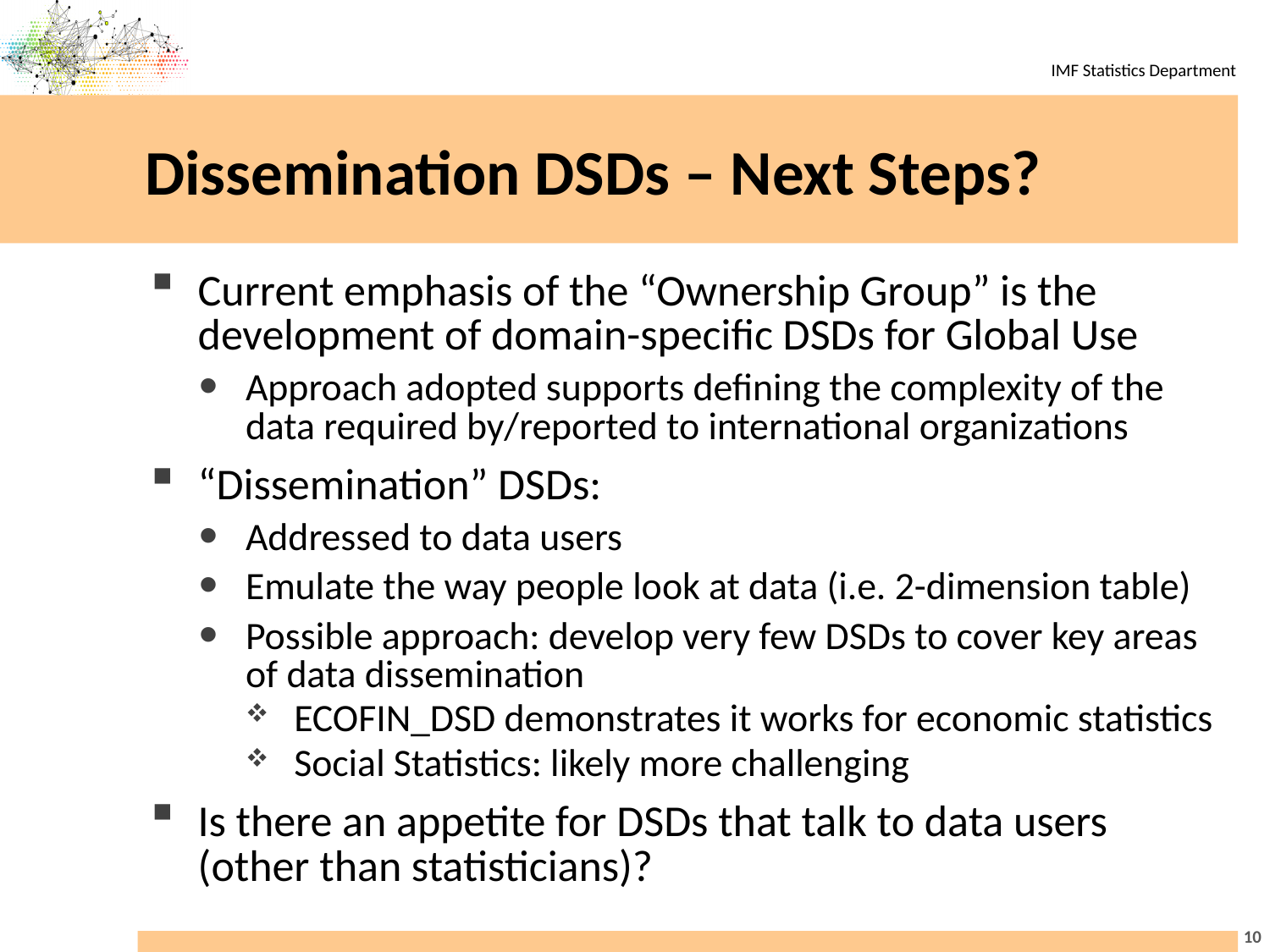

# Dissemination DSDs – Next Steps?
Current emphasis of the “Ownership Group” is the development of domain-specific DSDs for Global Use
Approach adopted supports defining the complexity of the data required by/reported to international organizations
“Dissemination” DSDs:
Addressed to data users
Emulate the way people look at data (i.e. 2-dimension table)
Possible approach: develop very few DSDs to cover key areas of data dissemination
ECOFIN_DSD demonstrates it works for economic statistics
Social Statistics: likely more challenging
Is there an appetite for DSDs that talk to data users (other than statisticians)?

10